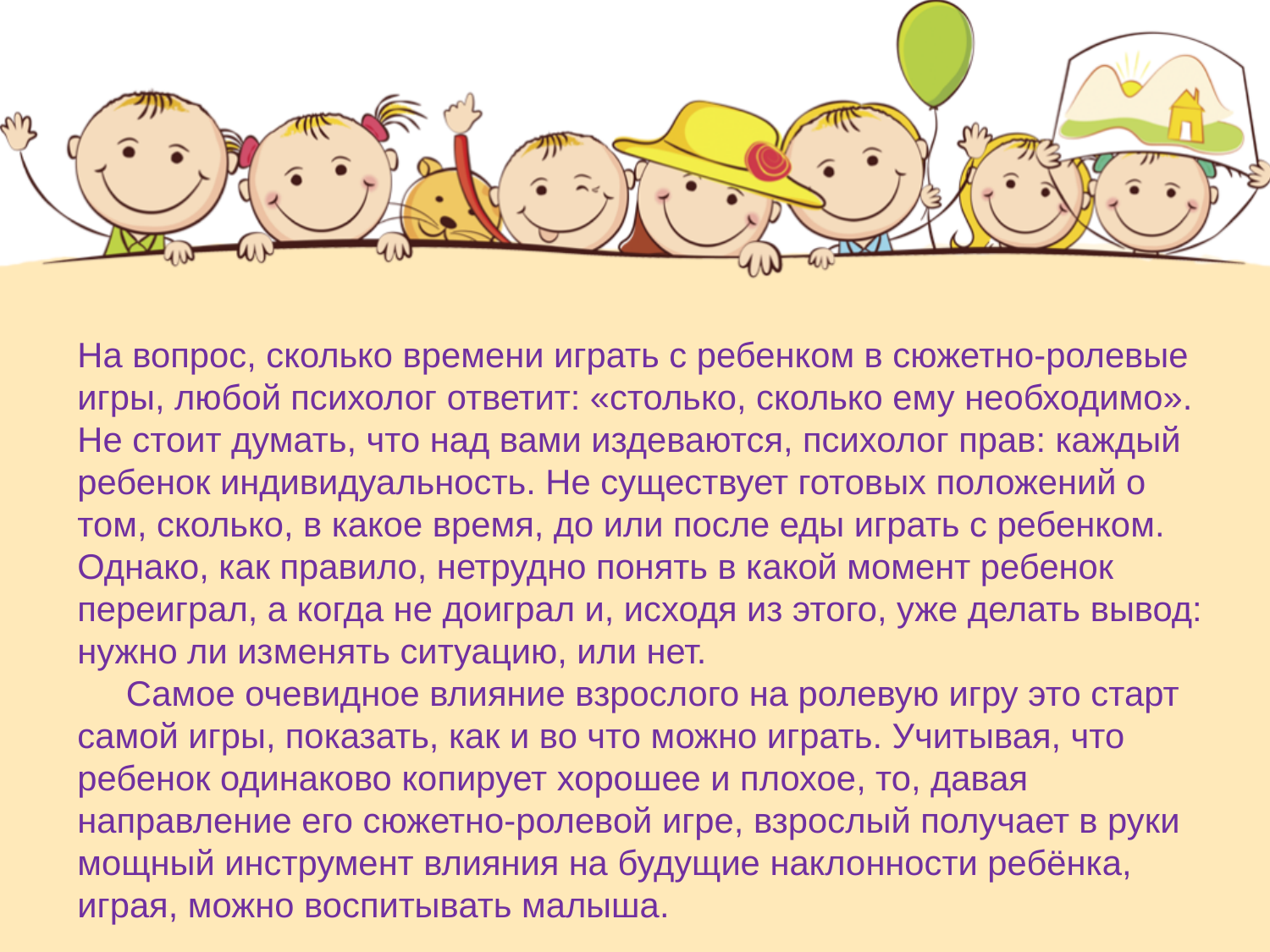

На вопрос, сколько времени играть с ребенком в сюжетно-ролевые игры, любой психолог ответит: «столько, сколько ему необходимо». Не стоит думать, что над вами издеваются, психолог прав: каждый ребенок индивидуальность. Не существует готовых положений о том, сколько, в какое время, до или после еды играть с ребенком. Однако, как правило, нетрудно понять в какой момент ребенок переиграл, а когда не доиграл и, исходя из этого, уже делать вывод: нужно ли изменять ситуацию, или нет.
     Самое очевидное влияние взрослого на ролевую игру это старт самой игры, показать, как и во что можно играть. Учитывая, что ребенок одинаково копирует хорошее и плохое, то, давая направление его сюжетно-ролевой игре, взрослый получает в руки мощный инструмент влияния на будущие наклонности ребёнка, играя, можно воспитывать малыша.